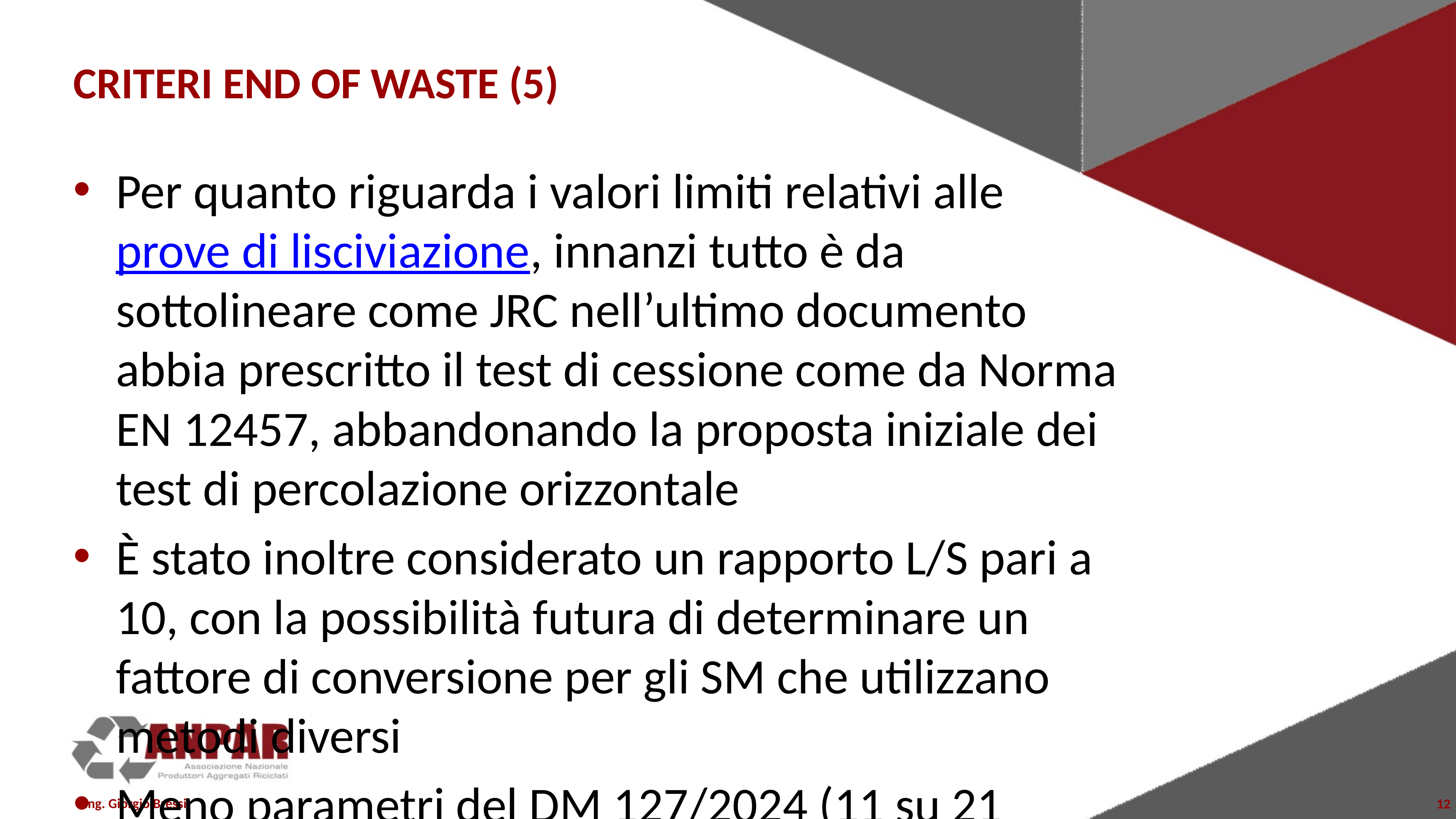

# CRITERI END OF WASTE (5)
Per quanto riguarda i valori limiti relativi alle prove di lisciviazione, innanzi tutto è da sottolineare come JRC nell’ultimo documento abbia prescritto il test di cessione come da Norma EN 12457, abbandonando la proposta iniziale dei test di percolazione orizzontale
È stato inoltre considerato un rapporto L/S pari a 10, con la possibilità futura di determinare un fattore di conversione per gli SM che utilizzano metodi diversi
Meno parametri del DM 127/2024 (11 su 21 italiani) con limiti uguali (cadmio e mercurio), superiori (arsenico, cromo totale, rame, piombo, nichel e fluoruri) e inferiori (zinco, cloruri e solfati).